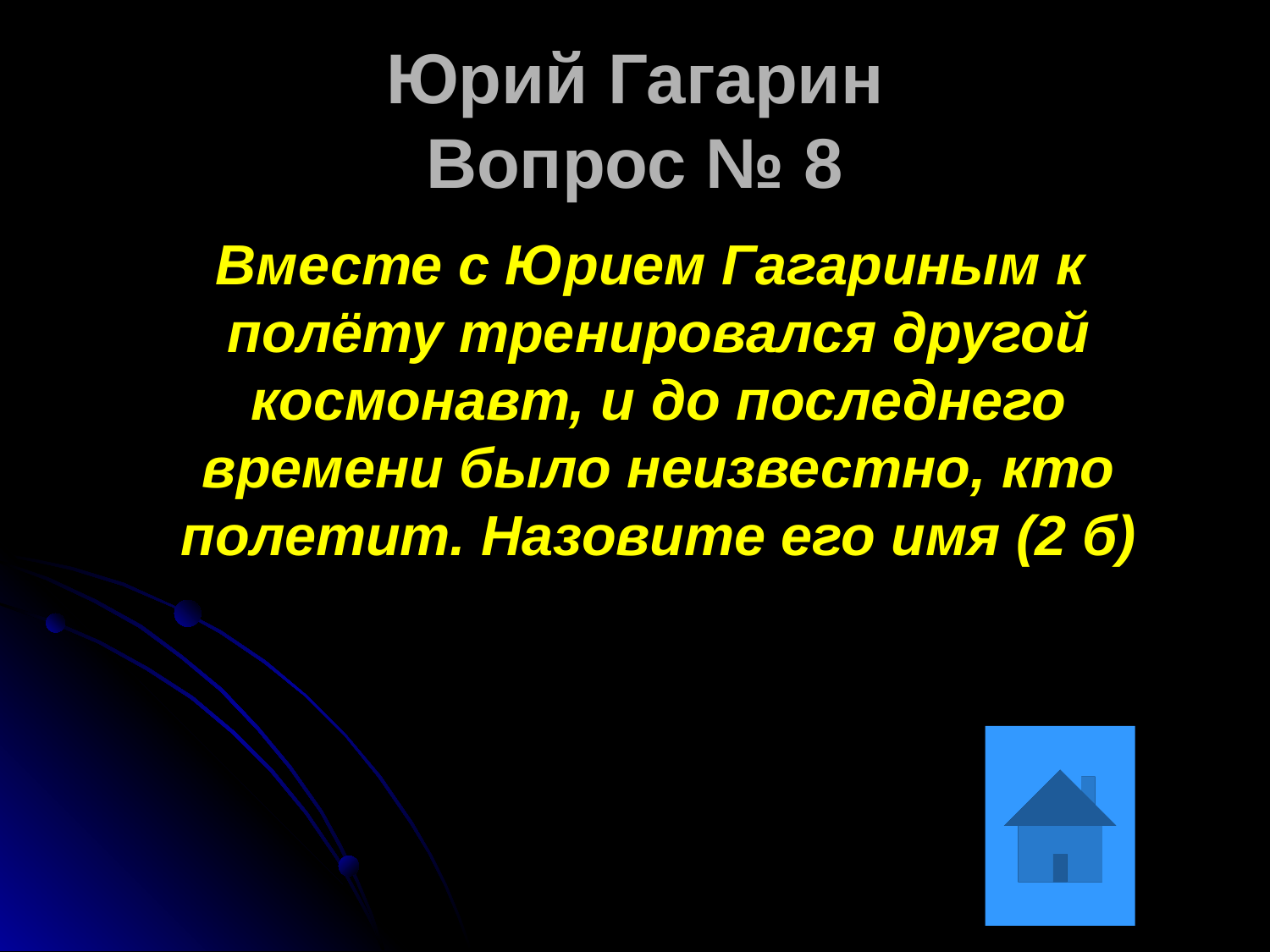

Юрий Гагарин
Вопрос № 8
  Вместе с Юрием Гагариным к полёту тренировался другой космонавт, и до последнего времени было неизвестно, кто полетит. Назовите его имя (2 б)